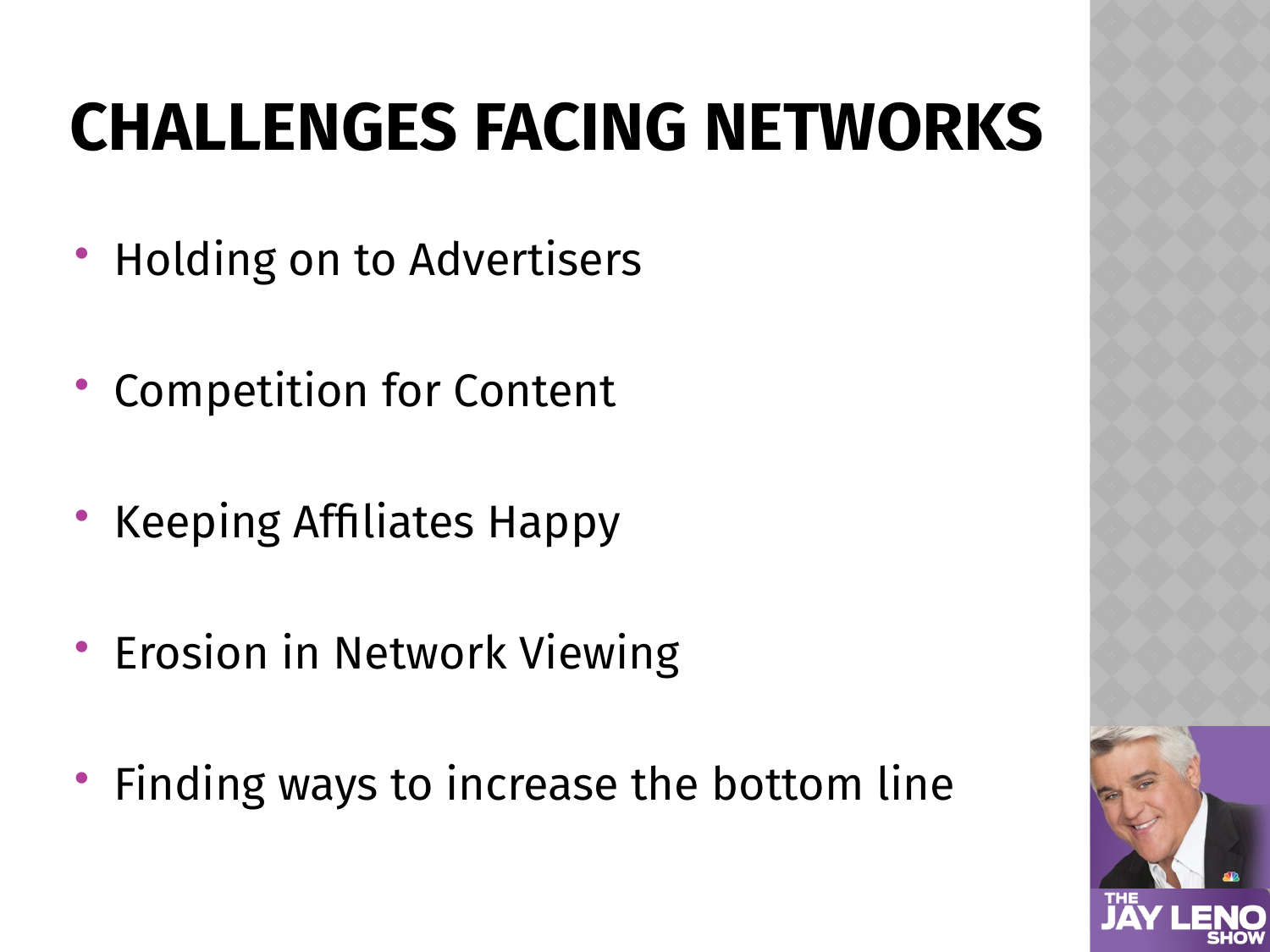

# challenges Facing Networks
Holding on to Advertisers

Competition for Content

Keeping Affiliates Happy

Erosion in Network Viewing

Finding ways to increase the bottom line